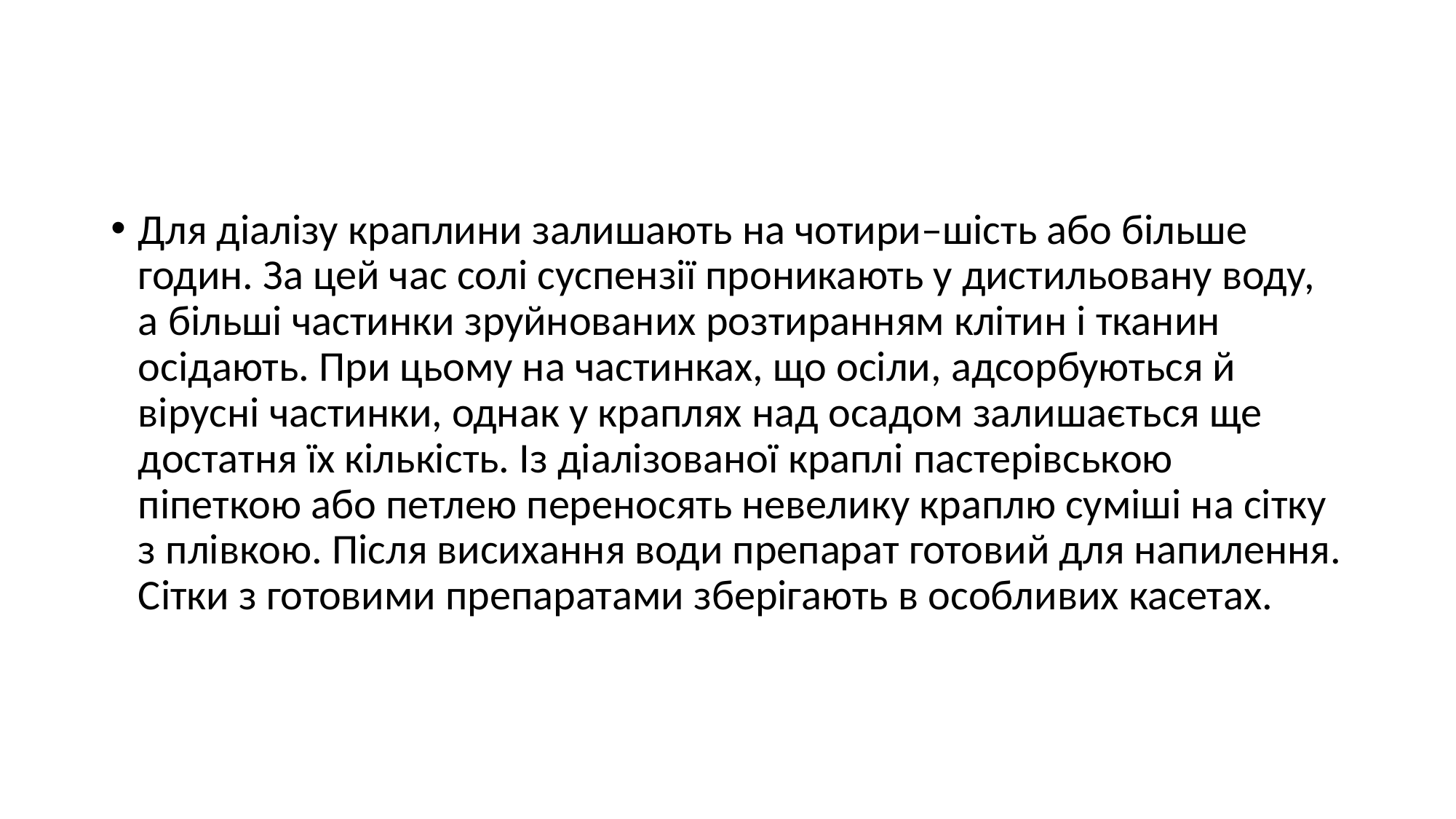

#
Для діалізу краплини залишають на чотири–шість або більше годин. За цей час солі суспензії проникають у дистильовану воду, а більші частинки зруйнованих розтиранням клітин і тканин осідають. При цьому на частинках, що осіли, адсорбуються й вірусні частинки, однак у краплях над осадом залишається ще достатня їх кількість. Із діалізованої краплі пастерівською піпеткою або петлею переносять невелику краплю суміші на сітку з плівкою. Після висихання води препарат готовий для напилення. Сітки з готовими препаратами зберігають в особливих касетах.